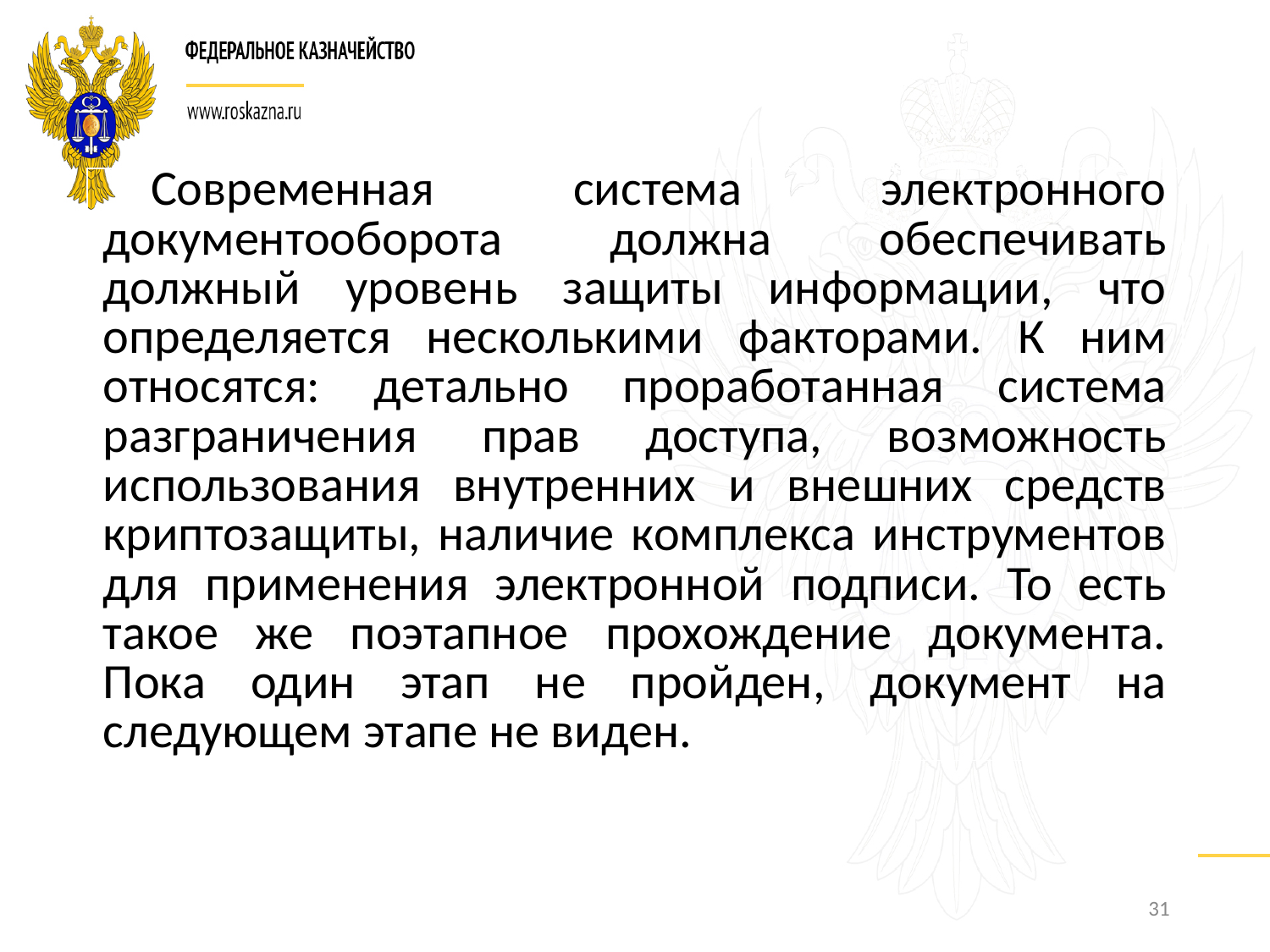

| Современная система электронного документооборота должна обеспечивать должный уровень защиты информации, что определяется несколькими факторами. К ним относятся: детально проработанная система разграничения прав доступа, возможность использования внутренних и внешних средств криптозащиты, наличие комплекса инструментов для применения электронной подписи. То есть такое же поэтапное прохождение документа. Пока один этап не пройден, документ на следующем этапе не виден. |
| --- |
31